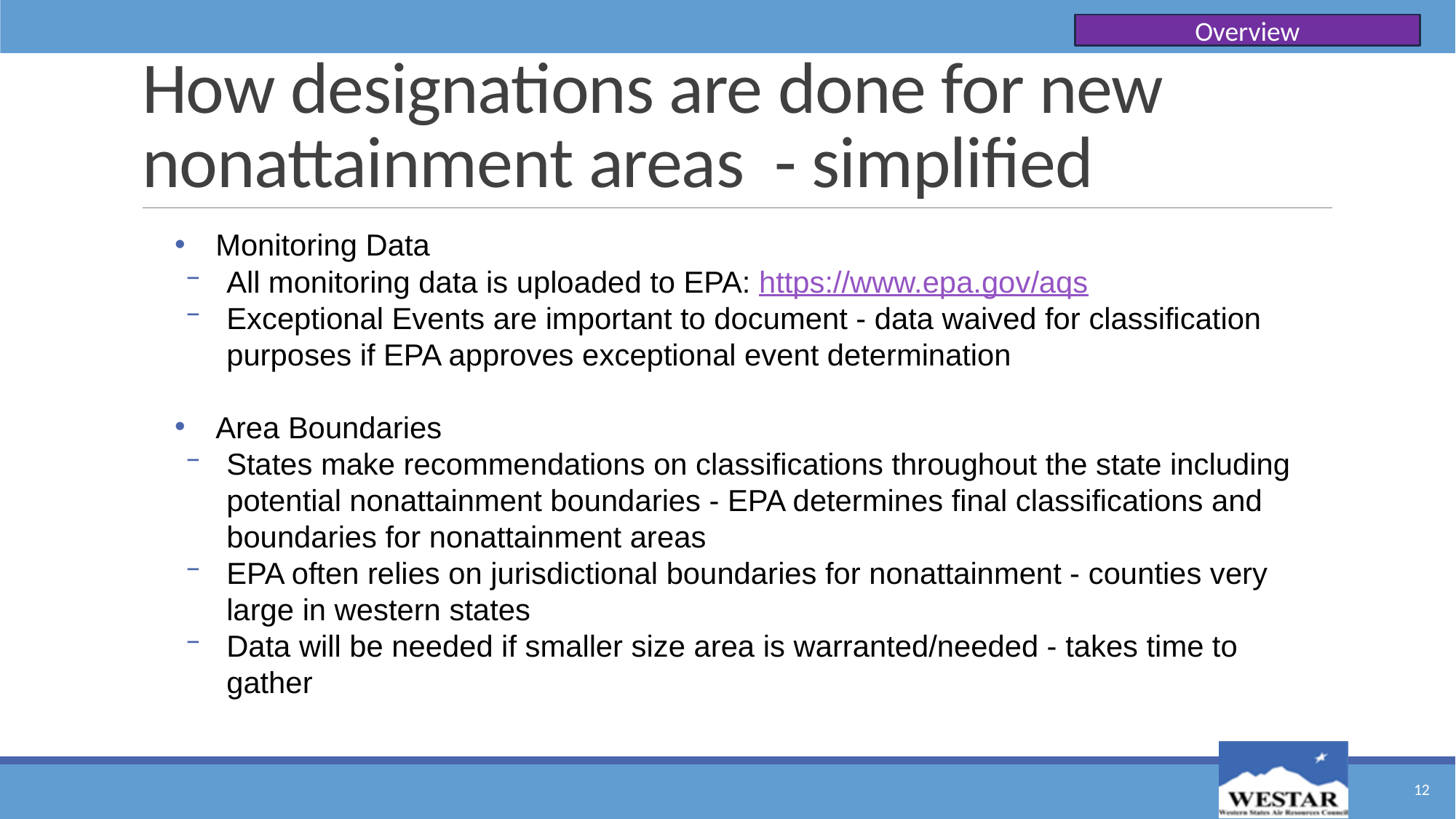

Overview
# How designations are done for new nonattainment areas  - simplified
Monitoring Data
All monitoring data is uploaded to EPA: https://www.epa.gov/aqs
Exceptional Events are important to document - data waived for classification purposes if EPA approves exceptional event determination

Area Boundaries
States make recommendations on classifications throughout the state including potential nonattainment boundaries - EPA determines final classifications and boundaries for nonattainment areas
EPA often relies on jurisdictional boundaries for nonattainment - counties very large in western states
Data will be needed if smaller size area is warranted/needed - takes time to gather
12